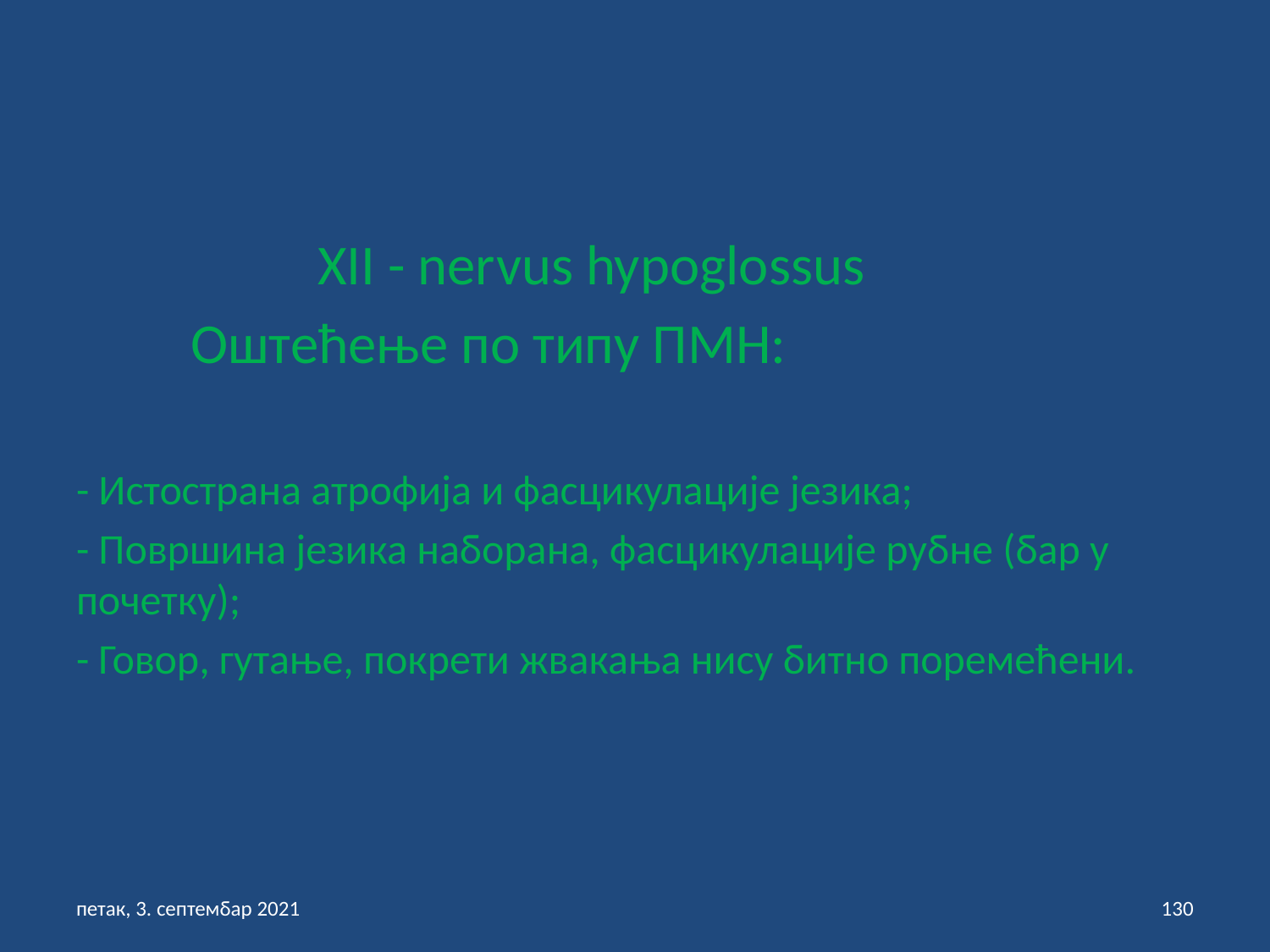

XII - nervus hypoglossus
         Oштећење по типу ПМН:

- Истострана атрофија и фасцикулације језика;
- Површина језика наборана, фасцикулације рубне (бар у почетку);
- Говор, гутање, покрети жвакања нису битно поремећени.
петак, 3. септембар 2021
130